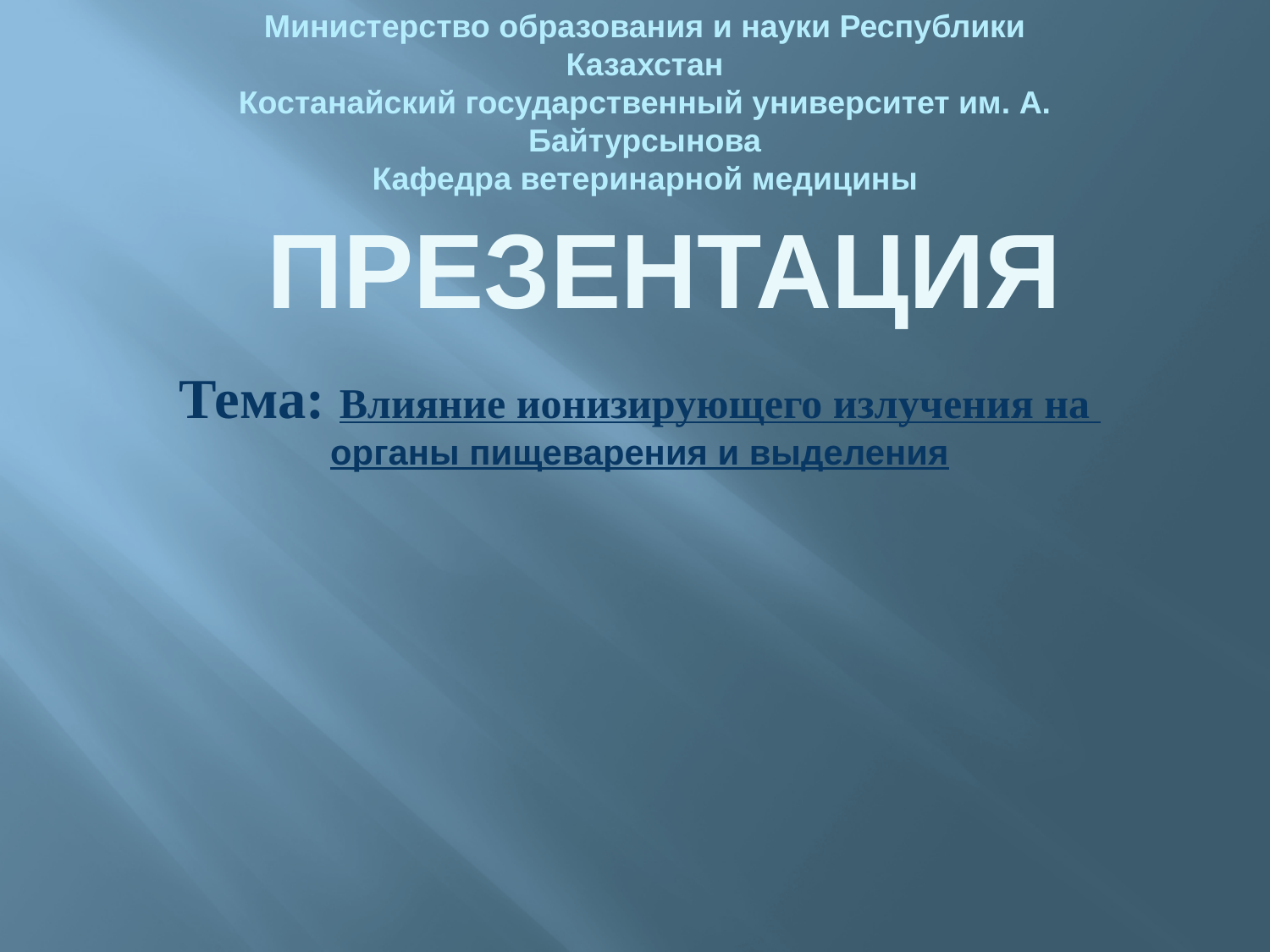

Министерство образования и науки Республики Казахстан
Костанайский государственный университет им. А. Байтурсынова
Кафедра ветеринарной медицины
ПРЕЗЕНТАЦИЯ
Тема: Влияние ионизирующего излучения на
органы пищеварения и выделения